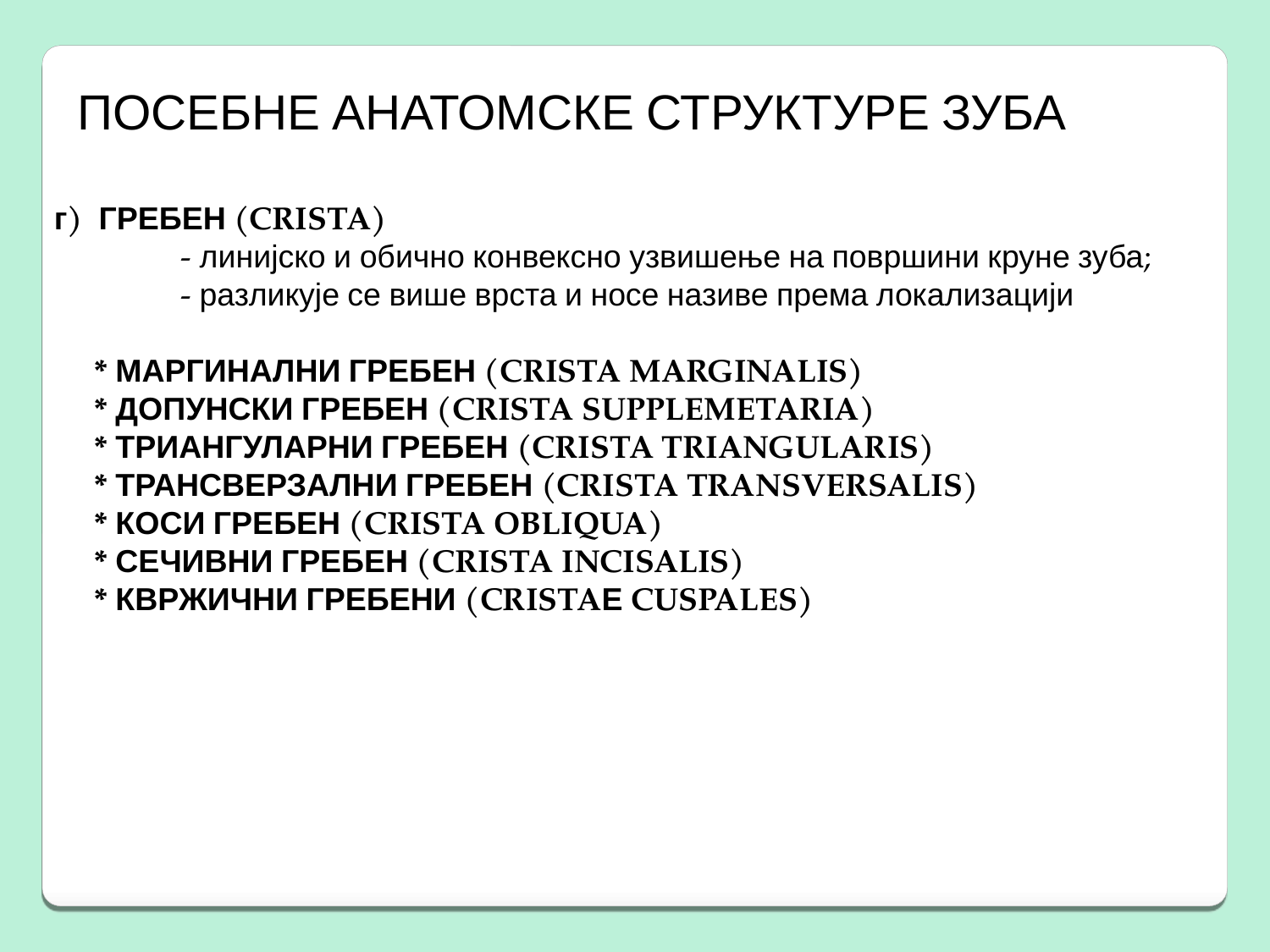

ПОСЕБНЕ АНАТОМСКЕ СТРУКТУРЕ ЗУБА
г)  ГРЕБЕН (CRISTA)
	- линијско и обично конвексно узвишење на површини круне зуба;
	- разликује се више врста и носе називе према локализацији

     * МАРГИНАЛНИ ГРЕБЕН (CRISTA MARGINALIS)
     * ДОПУНСКИ ГРЕБЕН (CRISTA SUPPLEMETARIA)
     * ТРИАНГУЛАРНИ ГРЕБЕН (CRISTA TRIANGULARIS)
     * ТРАНСВЕРЗАЛНИ ГРЕБЕН (CRISTA TRANSVERSALIS)
     * КОСИ ГРЕБЕН (CRISTA OBLIQUA)
     * СЕЧИВНИ ГРЕБЕН (CRISTA INCISALIS)
     * КВРЖИЧНИ ГРЕБЕНИ (CRISTAЕ CUSPALES)